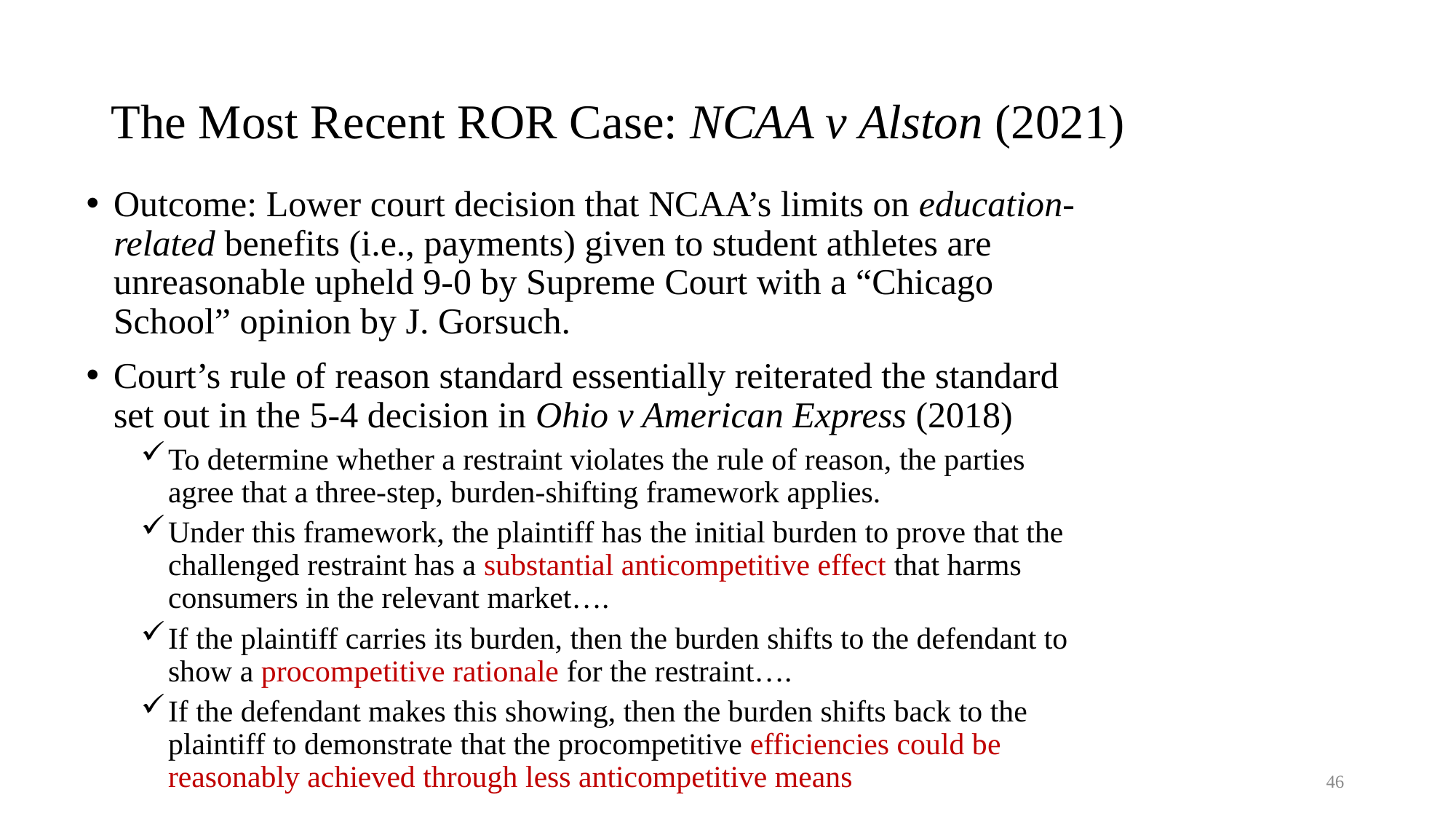

# The Most Recent ROR Case: NCAA v Alston (2021)
Outcome: Lower court decision that NCAA’s limits on education-related benefits (i.e., payments) given to student athletes are unreasonable upheld 9-0 by Supreme Court with a “Chicago School” opinion by J. Gorsuch.
Court’s rule of reason standard essentially reiterated the standard set out in the 5-4 decision in Ohio v American Express (2018)
To determine whether a restraint violates the rule of reason, the parties agree that a three-step, burden-shifting framework applies.
Under this framework, the plaintiff has the initial burden to prove that the challenged restraint has a substantial anticompetitive effect that harms consumers in the relevant market….
If the plaintiff carries its burden, then the burden shifts to the defendant to show a procompetitive rationale for the restraint….
If the defendant makes this showing, then the burden shifts back to the plaintiff to demonstrate that the procompetitive efficiencies could be reasonably achieved through less anticompetitive means

46